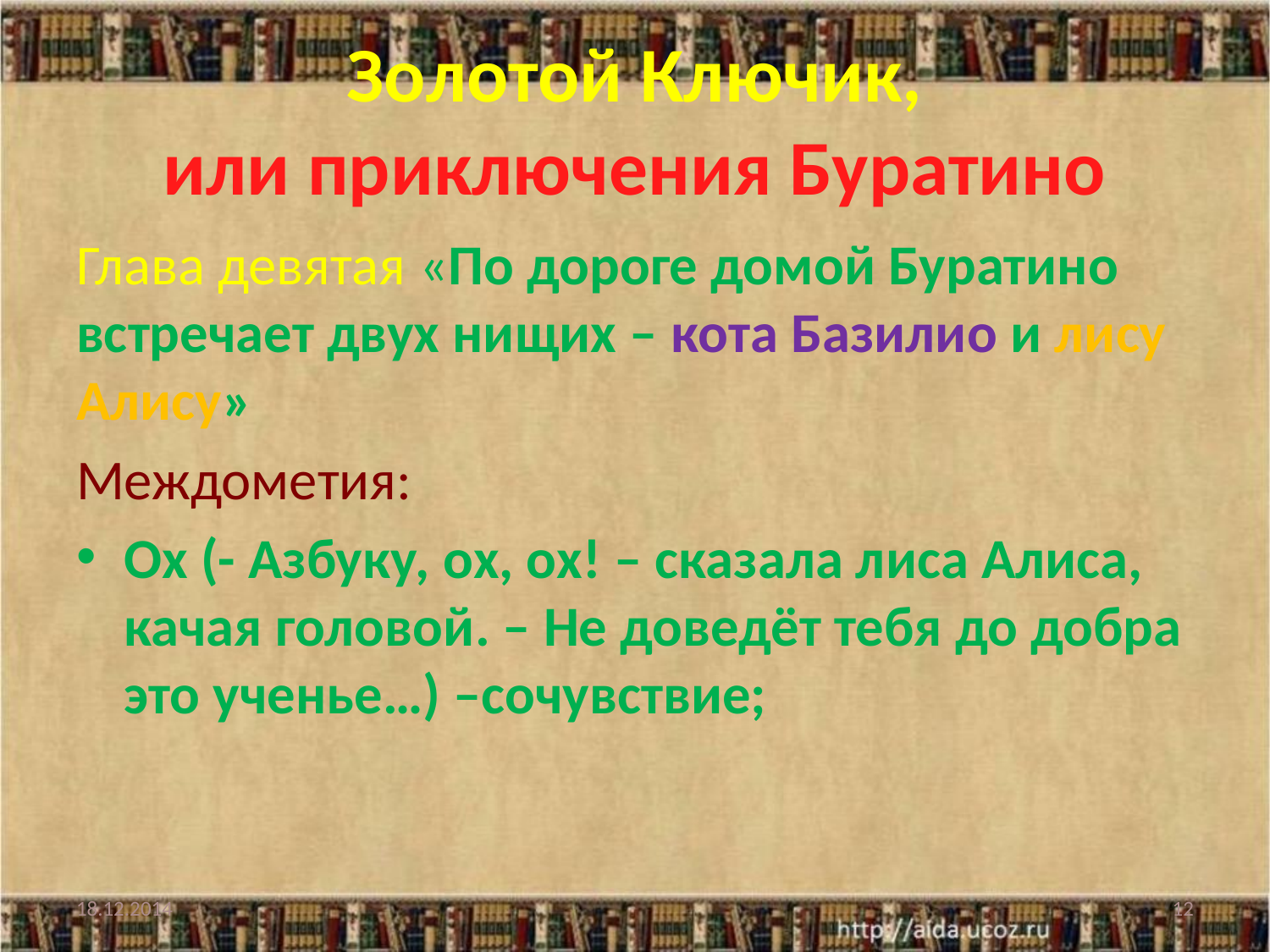

# Золотой Ключик, или приключения Буратино
Глава девятая «По дороге домой Буратино встречает двух нищих – кота Базилио и лису Алису»
Междометия:
Ох (- Азбуку, ох, ох! – сказала лиса Алиса, качая головой. – Не доведёт тебя до добра это ученье…) –сочувствие;

18.12.2014
12